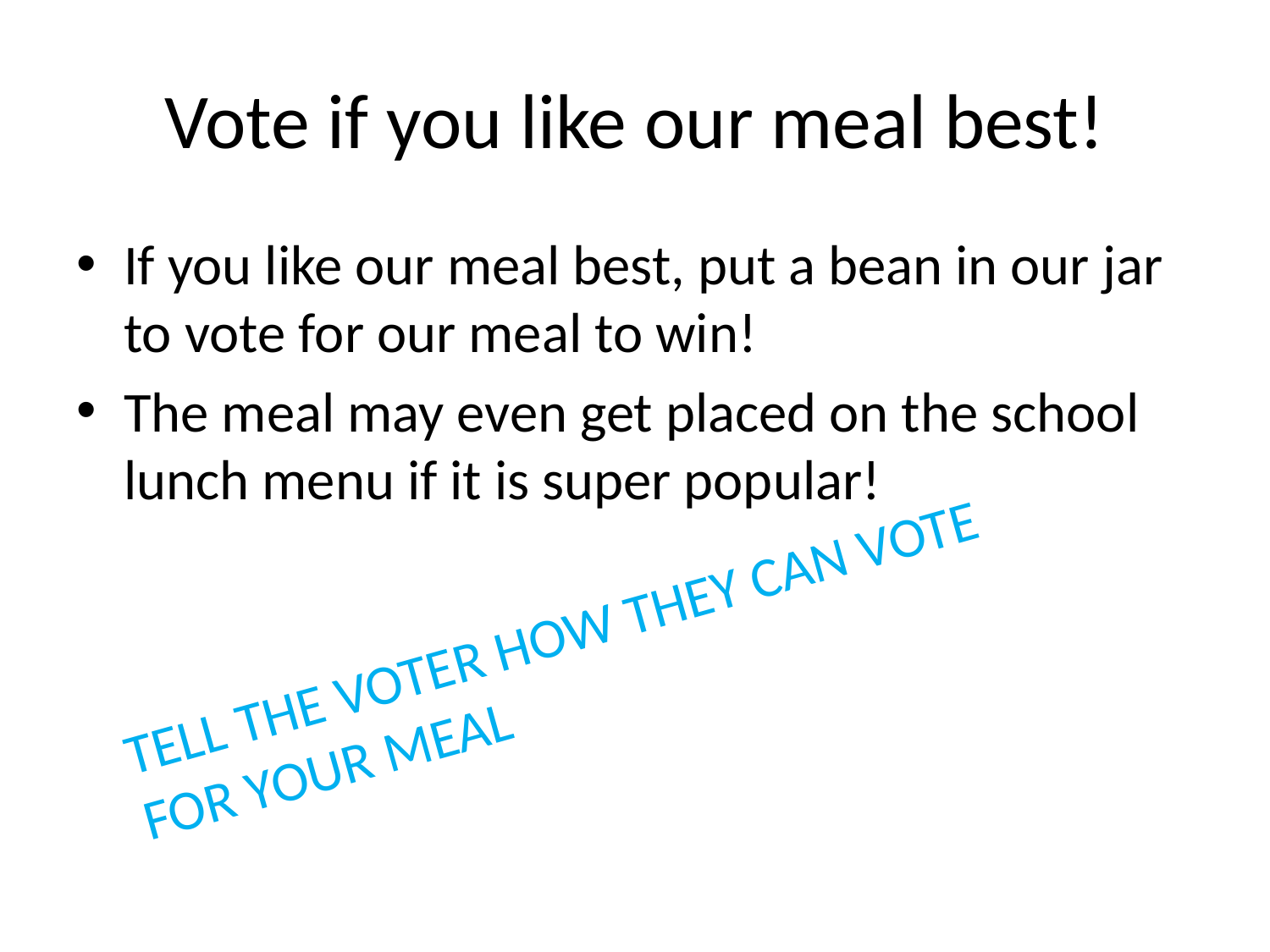

# Vote if you like our meal best!
If you like our meal best, put a bean in our jar to vote for our meal to win!
The meal may even get placed on the school lunch menu if it is super popular!
TELL THE VOTER HOW THEY CAN VOTE FOR YOUR MEAL